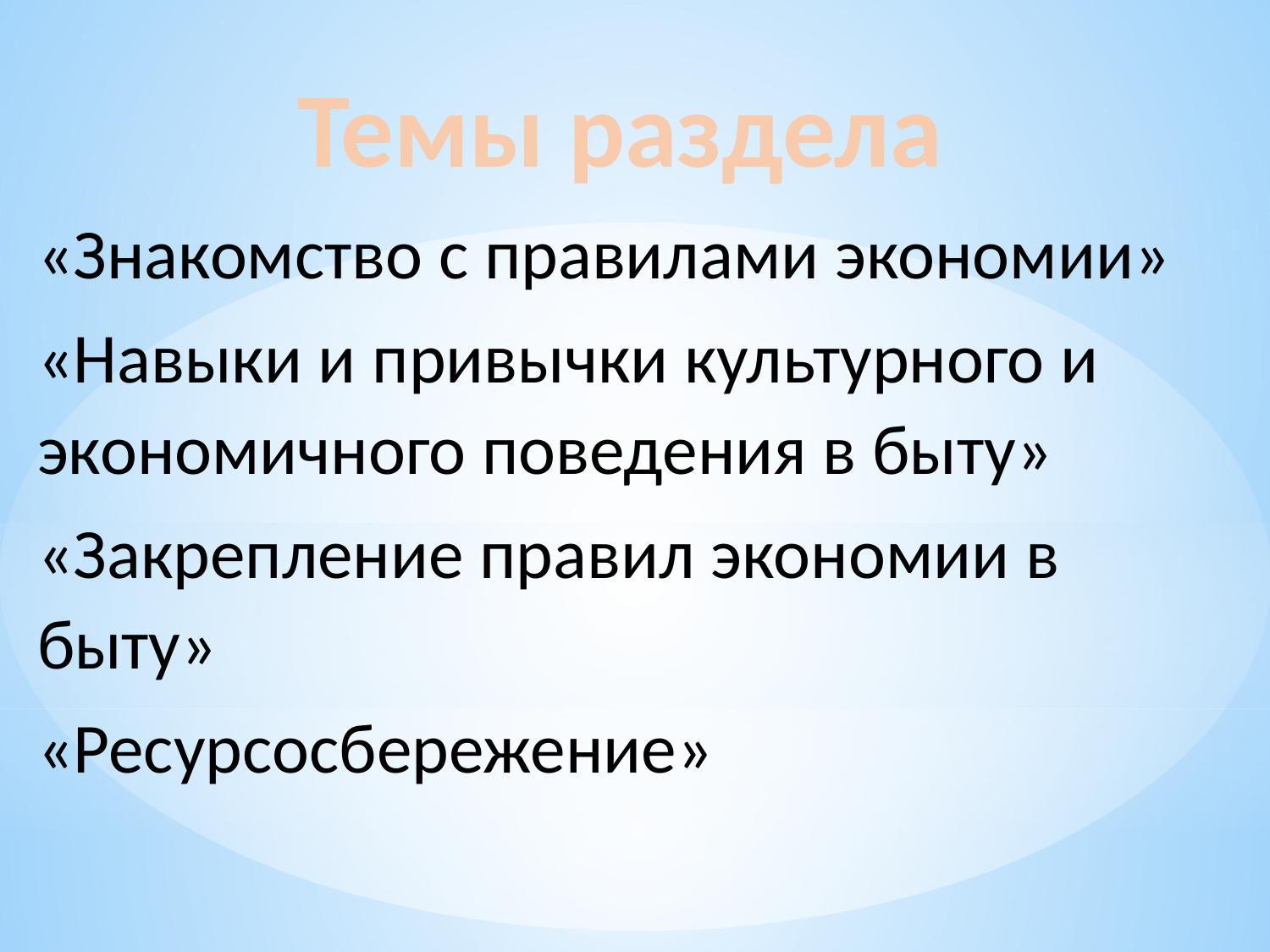

Темы раздела
«Знакомство с правилами экономии»
«Навыки и привычки культурного и  экономичного поведения в быту»
«Закрепление правил экономии в быту»
«Ресурсосбережение»